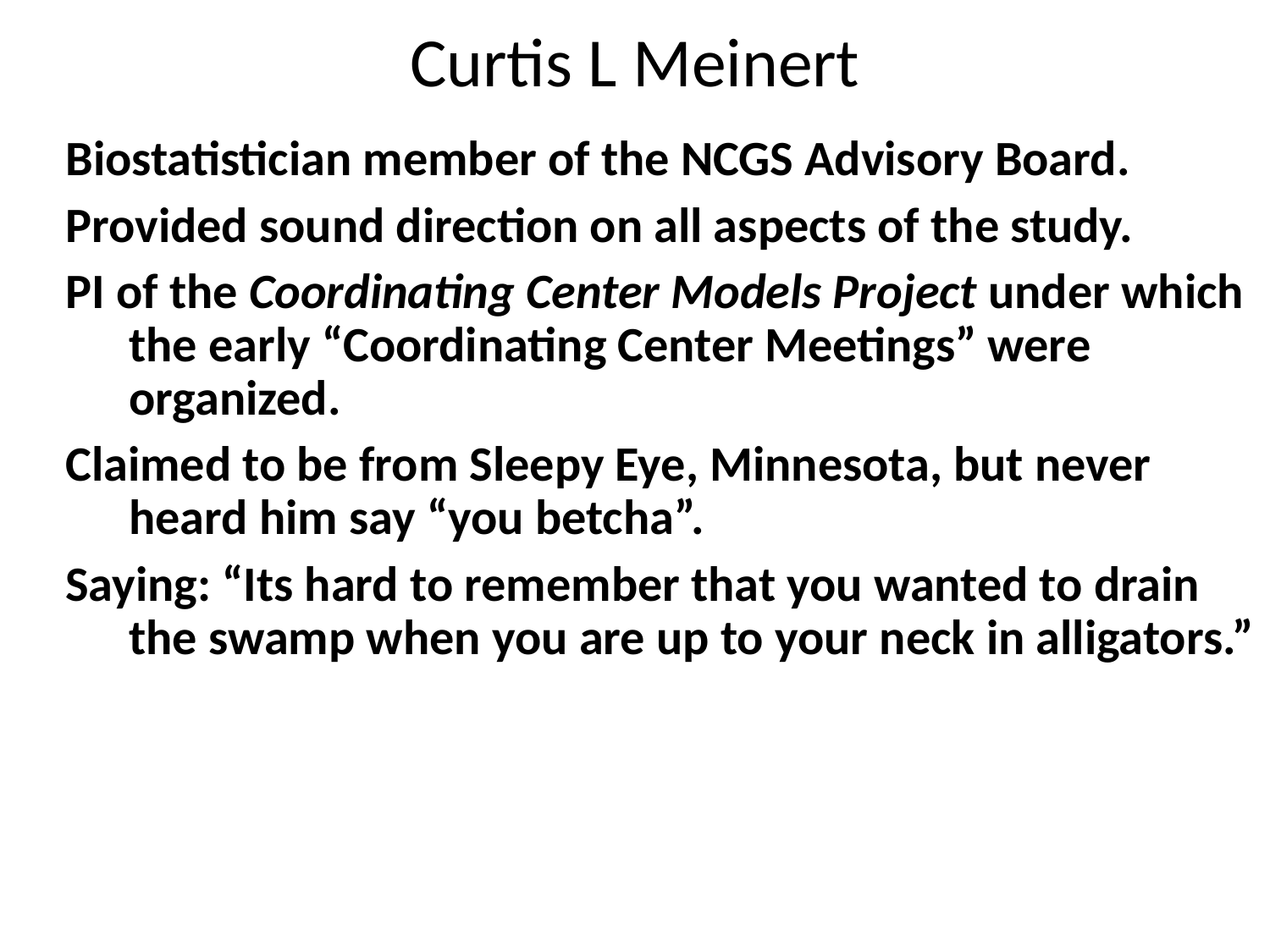

# Curtis L Meinert
Biostatistician member of the NCGS Advisory Board.
Provided sound direction on all aspects of the study.
PI of the Coordinating Center Models Project under which the early “Coordinating Center Meetings” were organized.
Claimed to be from Sleepy Eye, Minnesota, but never heard him say “you betcha”.
Saying: “Its hard to remember that you wanted to drain the swamp when you are up to your neck in alligators.”